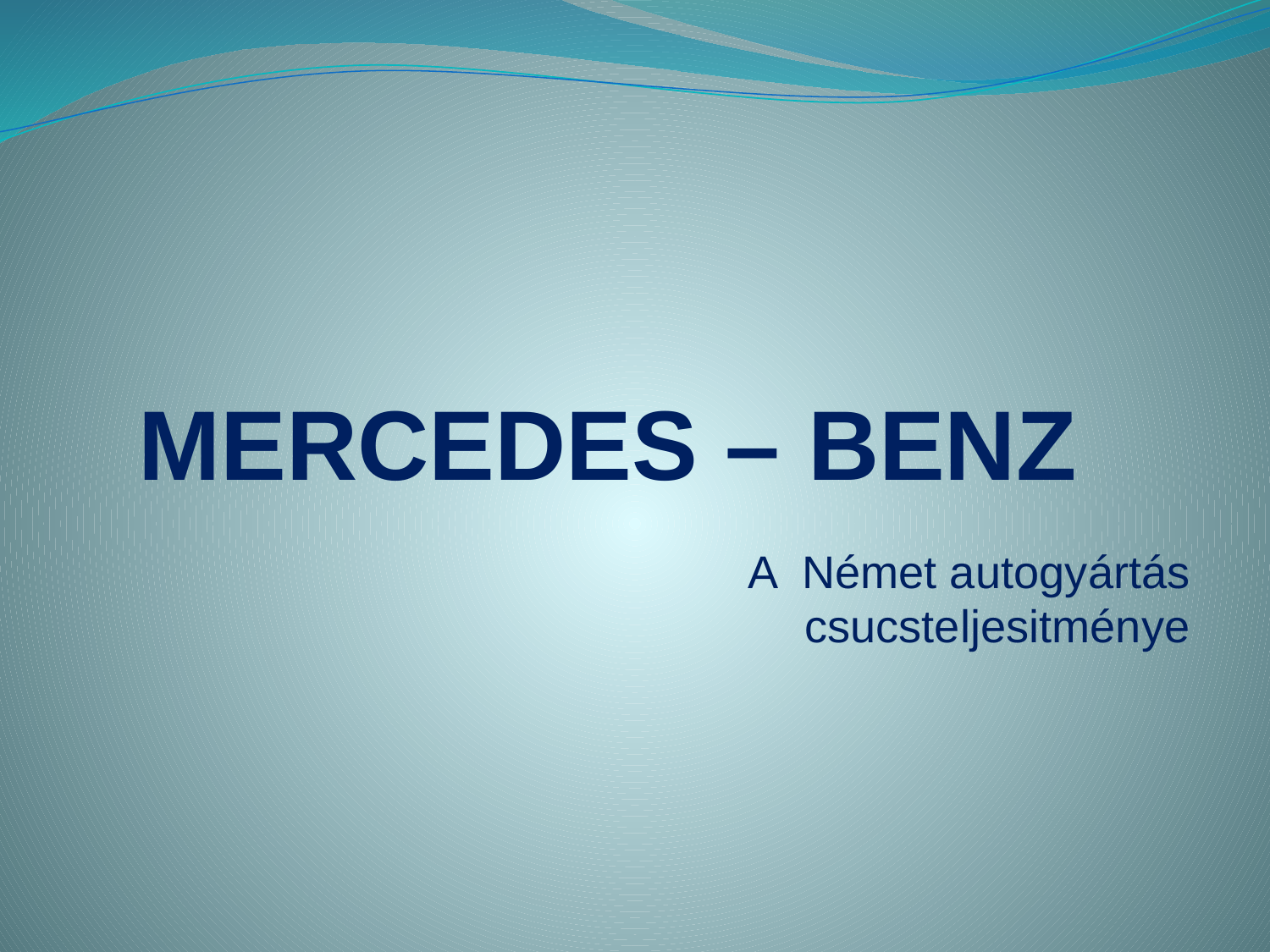

# MERCEDES – BENZ
A  Német autogyártás csucsteljesitménye